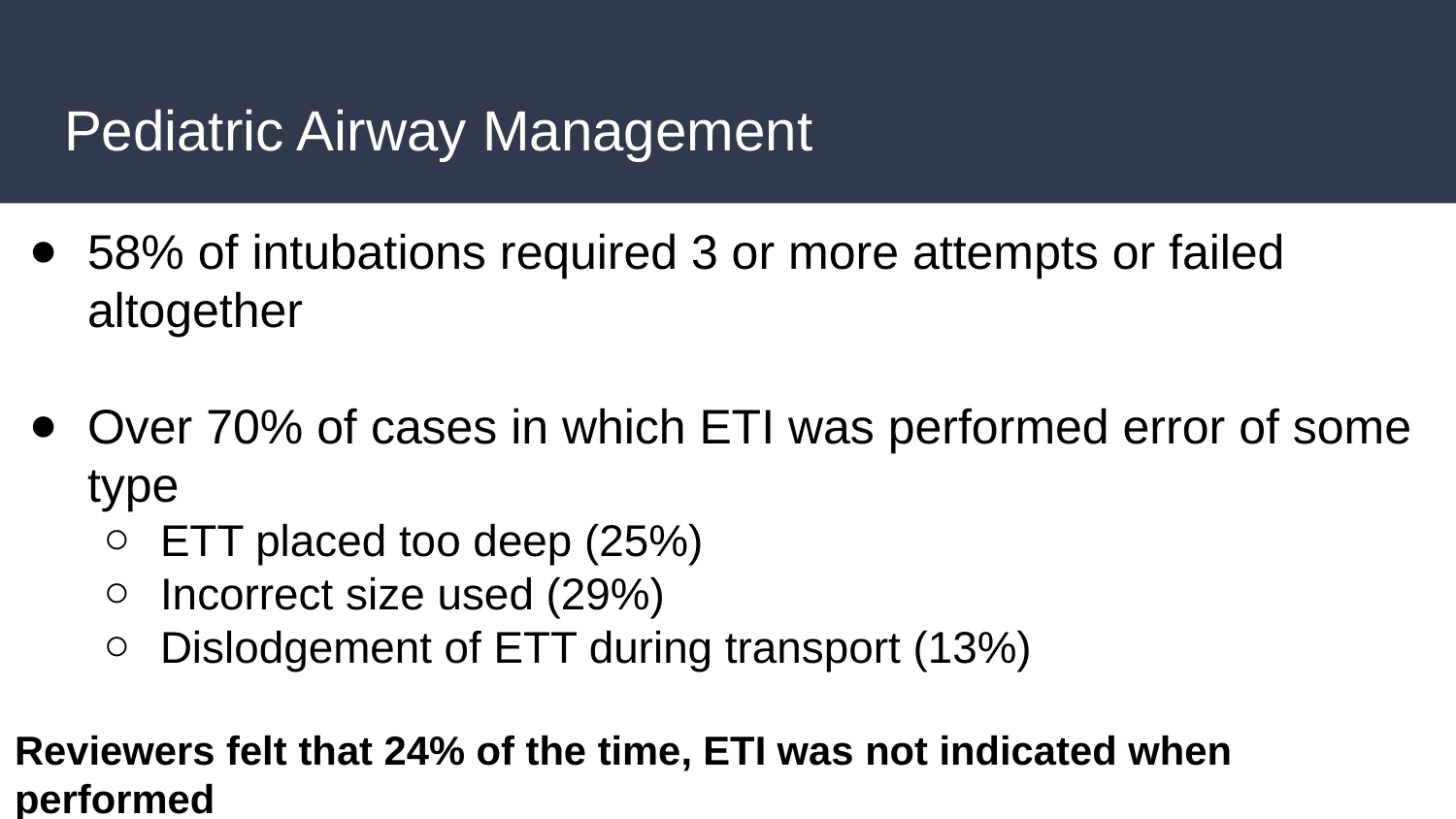

# Pediatric Airway Management
58% of intubations required 3 or more attempts or failed altogether

Over 70% of cases in which ETI was performed error of some type
ETT placed too deep (25%)
Incorrect size used (29%)
Dislodgement of ETT during transport (13%)

Reviewers felt that 24% of the time, ETI was not indicated when performed